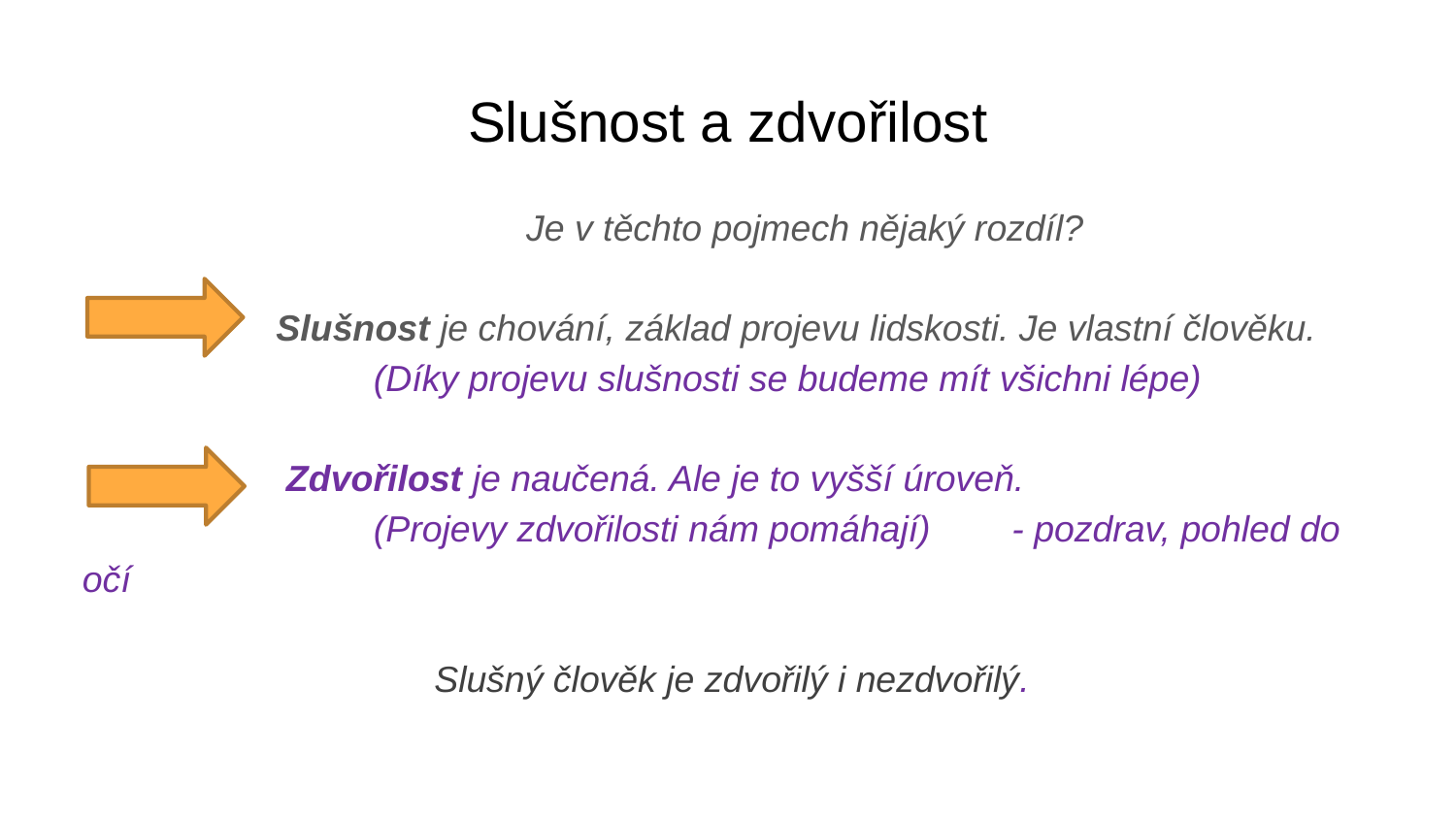

# Slušnost a zdvořilost
	Je v těchto pojmech nějaký rozdíl?

                   Slušnost je chování, základ projevu lidskosti. Je vlastní člověku.
		(Díky projevu slušnosti se budeme mít všichni lépe)

                    Zdvořilost je naučená. Ale je to vyšší úroveň.
		(Projevy zdvořilosti nám pomáhají)        - pozdrav, pohled do očí

Slušný člověk je zdvořilý i nezdvořilý.